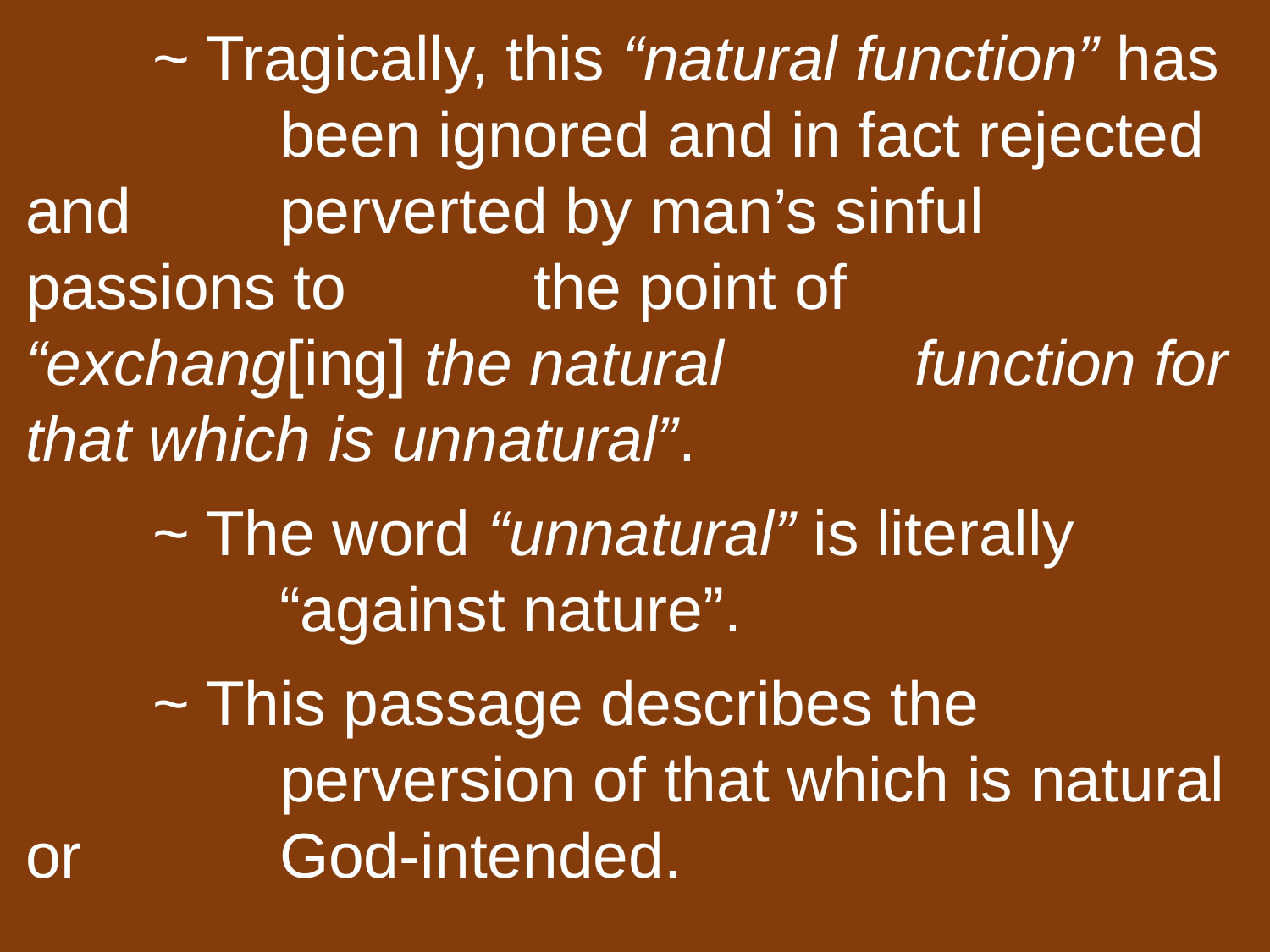

~ Tragically, this “natural function” has 		been ignored and in fact rejected and 		perverted by man’s sinful passions to 		the point of “exchang[ing] the natural 		function for that which is unnatural”.
	~ The word “unnatural” is literally 			“against nature”.
	~ This passage describes the 				perversion of that which is natural or 		God-intended.